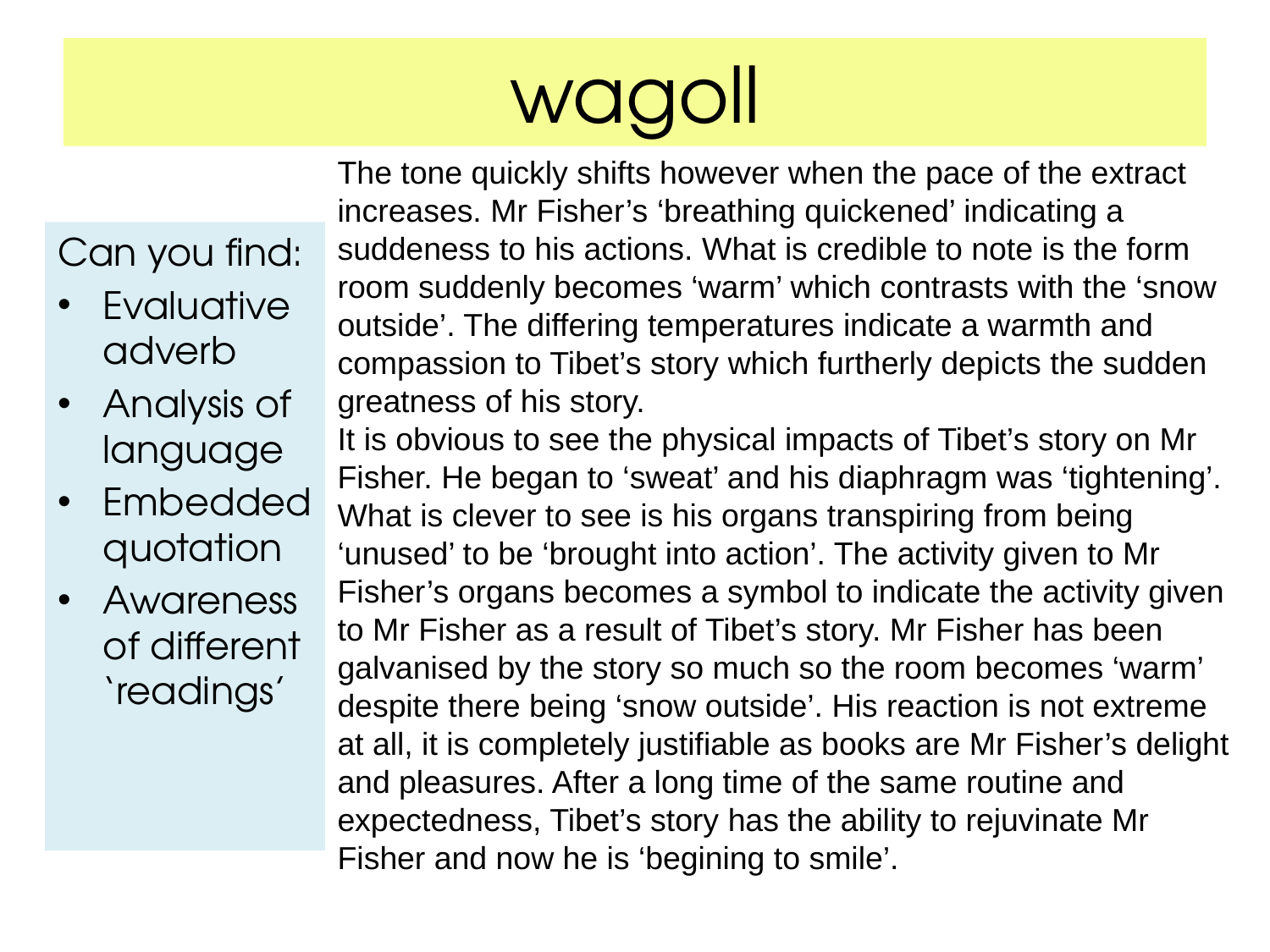

# wagoll
The tone quickly shifts however when the pace of the extract increases. Mr Fisher’s ‘breathing quickened’ indicating a suddeness to his actions. What is credible to note is the form room suddenly becomes ‘warm’ which contrasts with the ‘snow outside’. The differing temperatures indicate a warmth and compassion to Tibet’s story which furtherly depicts the sudden greatness of his story.
It is obvious to see the physical impacts of Tibet’s story on Mr Fisher. He began to ‘sweat’ and his diaphragm was ‘tightening’. What is clever to see is his organs transpiring from being ‘unused’ to be ‘brought into action’. The activity given to Mr Fisher’s organs becomes a symbol to indicate the activity given to Mr Fisher as a result of Tibet’s story. Mr Fisher has been galvanised by the story so much so the room becomes ‘warm’ despite there being ‘snow outside’. His reaction is not extreme at all, it is completely justifiable as books are Mr Fisher’s delight and pleasures. After a long time of the same routine and expectedness, Tibet’s story has the ability to rejuvinate Mr Fisher and now he is ‘begining to smile’.

Can you find:
Evaluative adverb
Analysis of language
Embedded quotation
Awareness of different ‘readings’